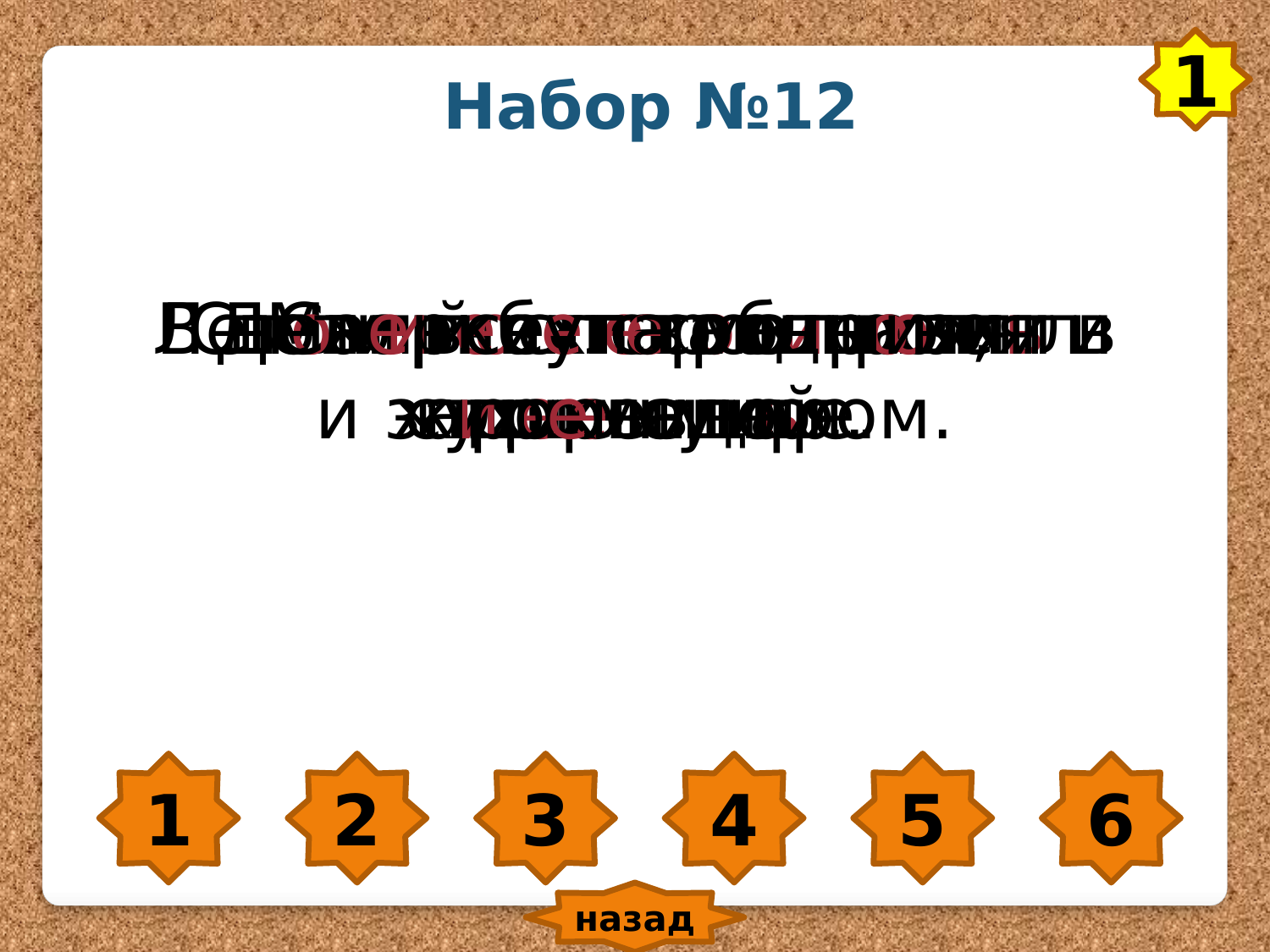

1
Набор №12
Мальчики собирали сухие сучья.
В поле поспевают рожь и пшеница.
Летом ребята отдыхали в деревне.
Дети всех стран хотят жить в мире.
Свежий ветерок повеял прохладой.
Сверкнула молния,
и загремел гром.
1
2
3
4
5
6
назад